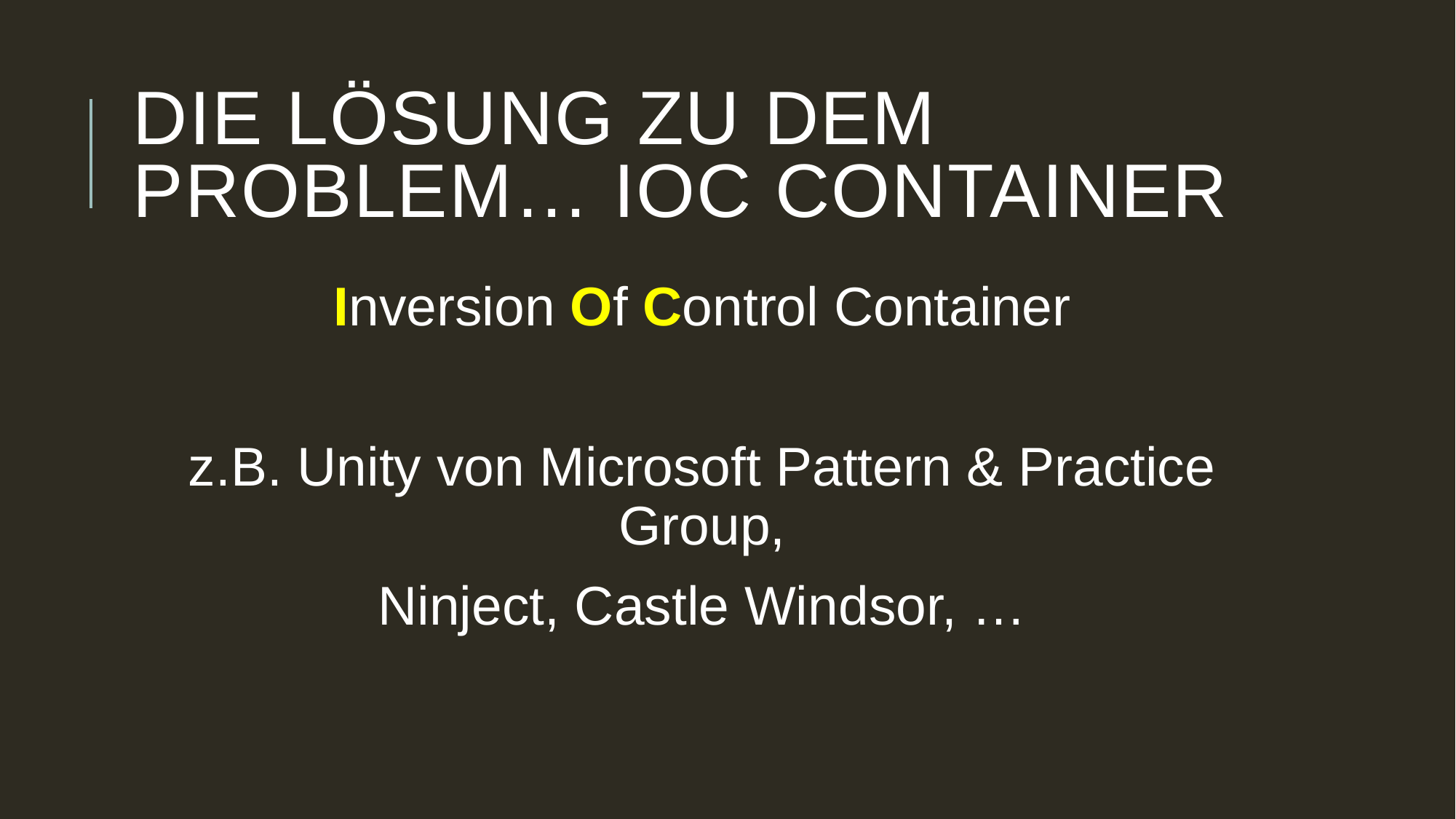

# Die Lösung zu dem problem… IOC Container
Inversion Of Control Container

z.B. Unity von Microsoft Pattern & Practice Group,
Ninject, Castle Windsor, …